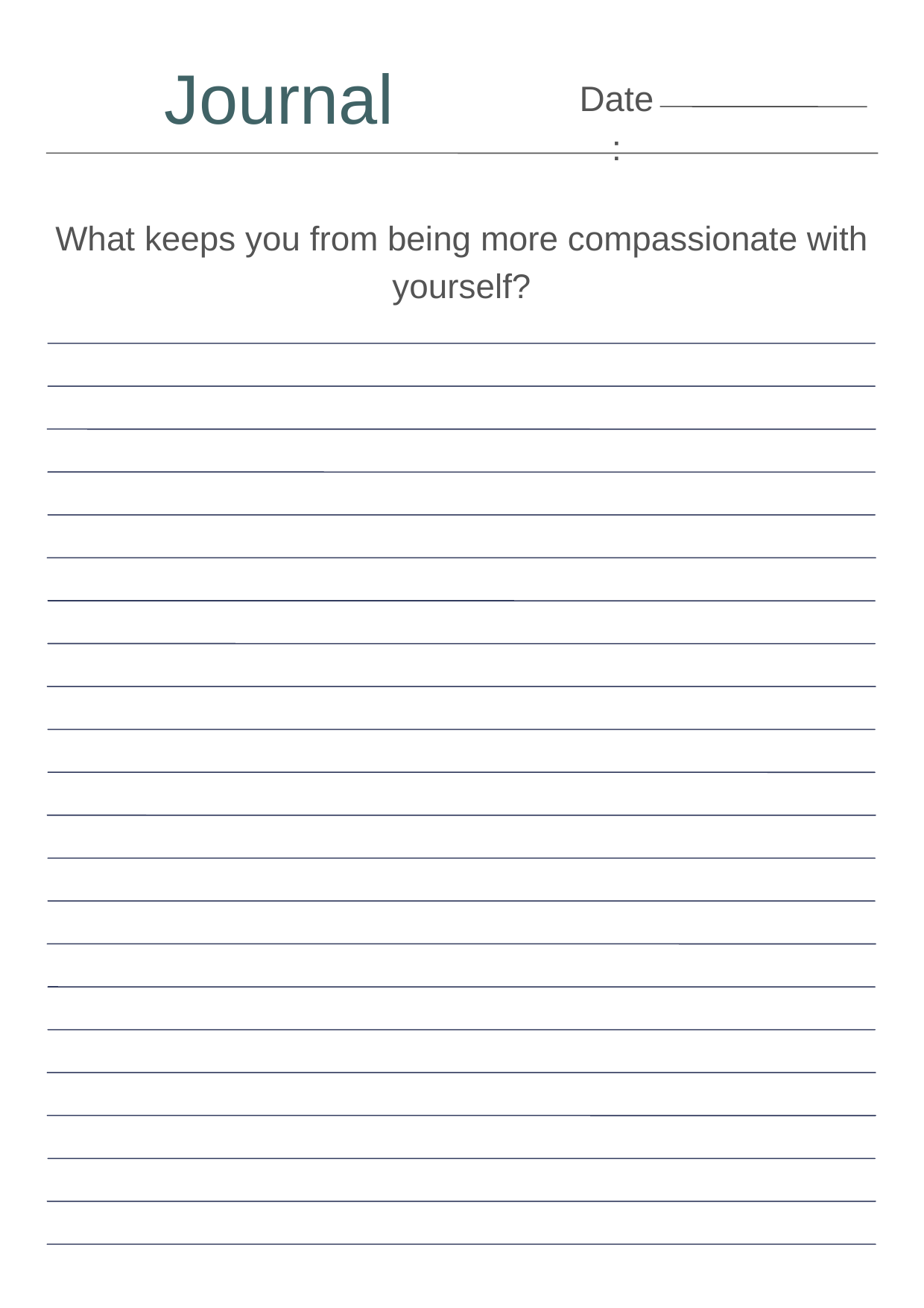

Journal
Date:

What keeps you from being more compassionate with yourself?